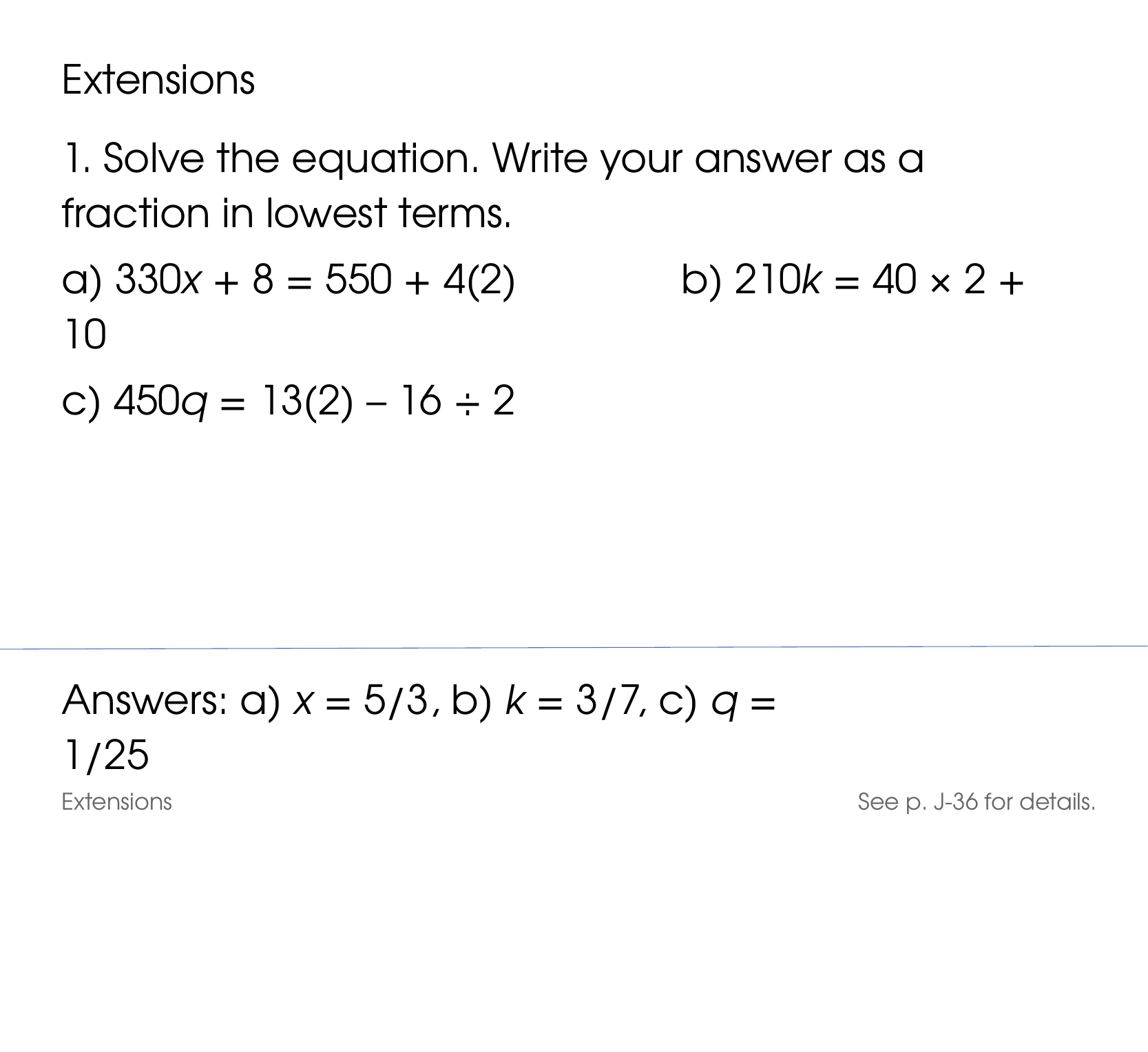

Extensions
1. Solve the equation. Write your answer as a fraction in lowest terms.
a) 330x + 8 = 550 + 4(2)		b) 210k = 40 × 2 + 10
c) 450q = 13(2) – 16 ÷ 2
Answers: a) x = 5/3, b) k = 3/7, c) q = 1/25
Extensions
See p. J-36 for details.